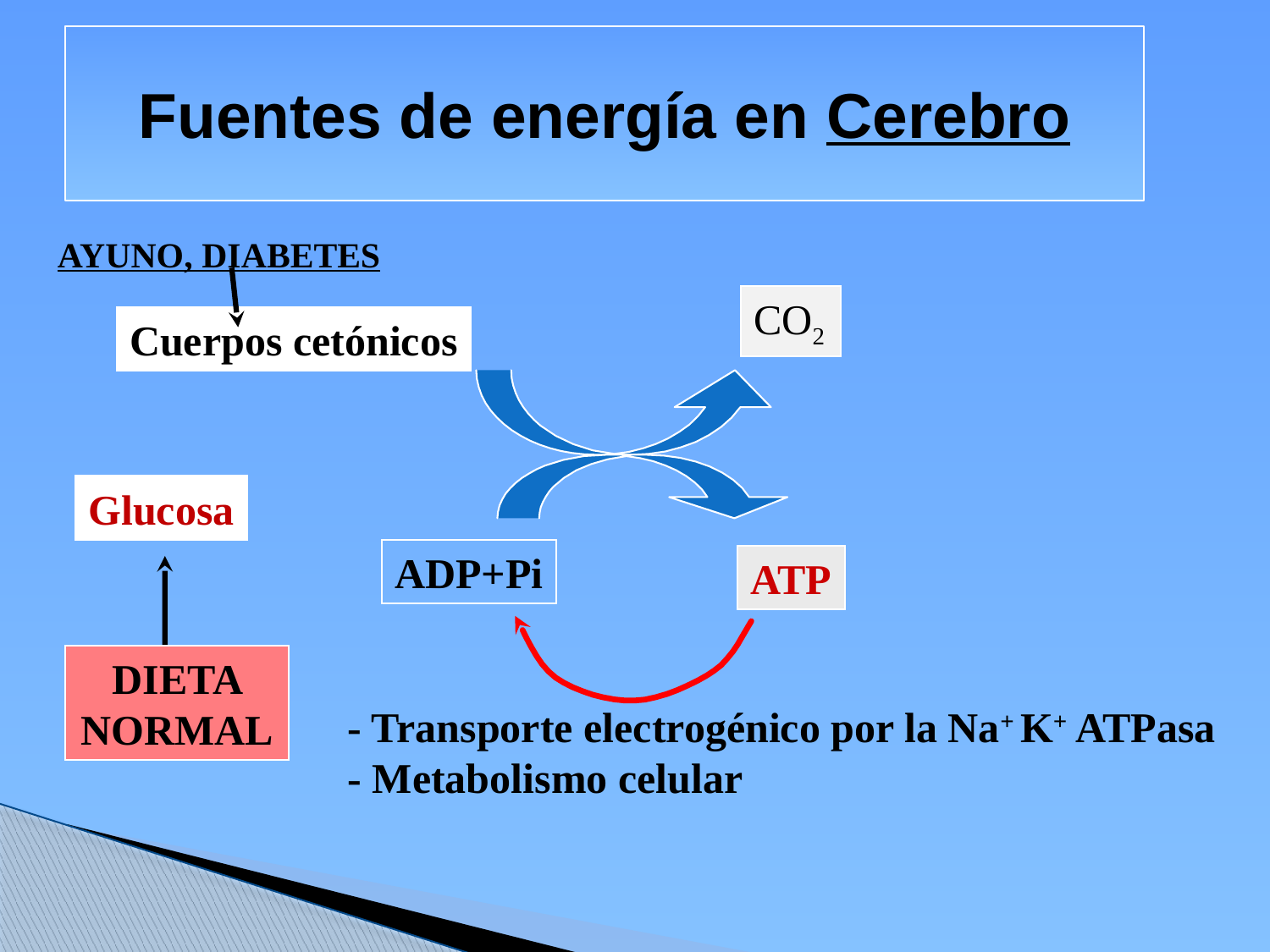

# Fuentes de energía en Cerebro
AYUNO, DIABETES

CO2
Cuerpos cetónicos

Glucosa
ADP+Pi
ATP

DIETA NORMAL
- Transporte electrogénico por la Na+ K+ ATPasa
- Metabolismo celular